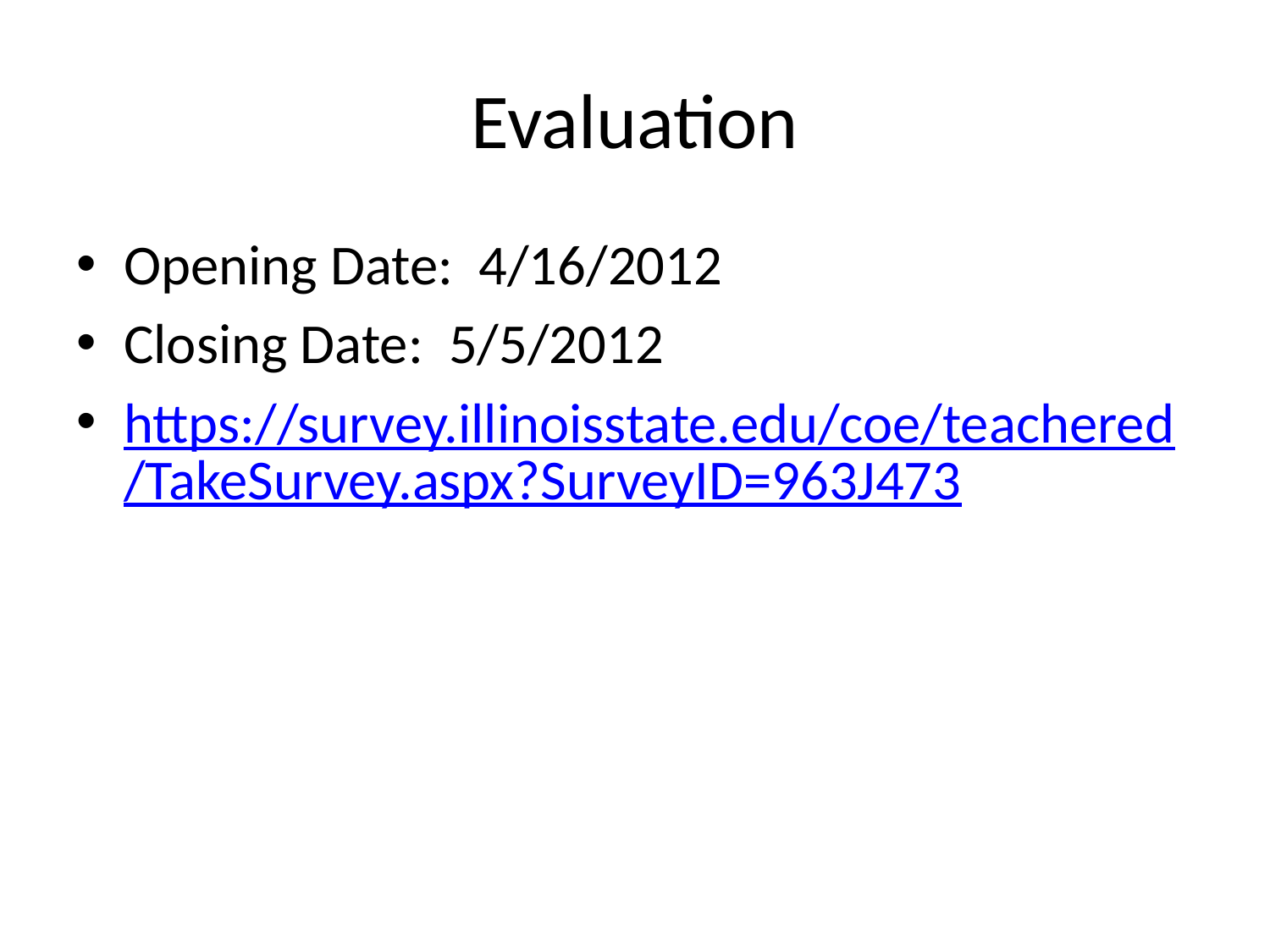

# Evaluation
Opening Date:  4/16/2012
Closing Date:  5/5/2012
https://survey.illinoisstate.edu/coe/teachered/TakeSurvey.aspx?SurveyID=963J473